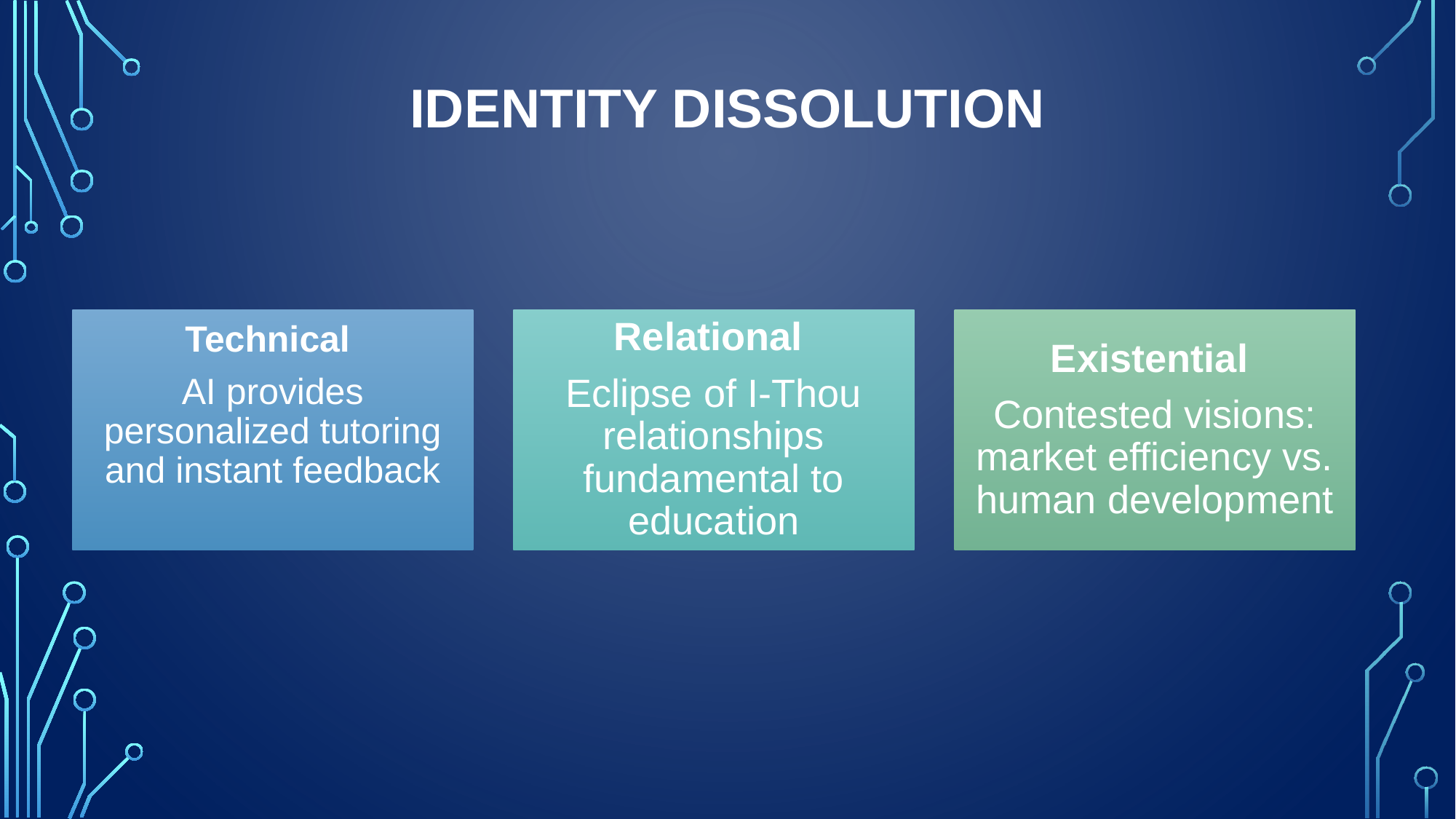

# Identity Dissolution
Technical
AI provides personalized tutoring and instant feedback

Relational
Eclipse of I-Thou relationships fundamental to education
Existential
Contested visions: market efficiency vs. human development